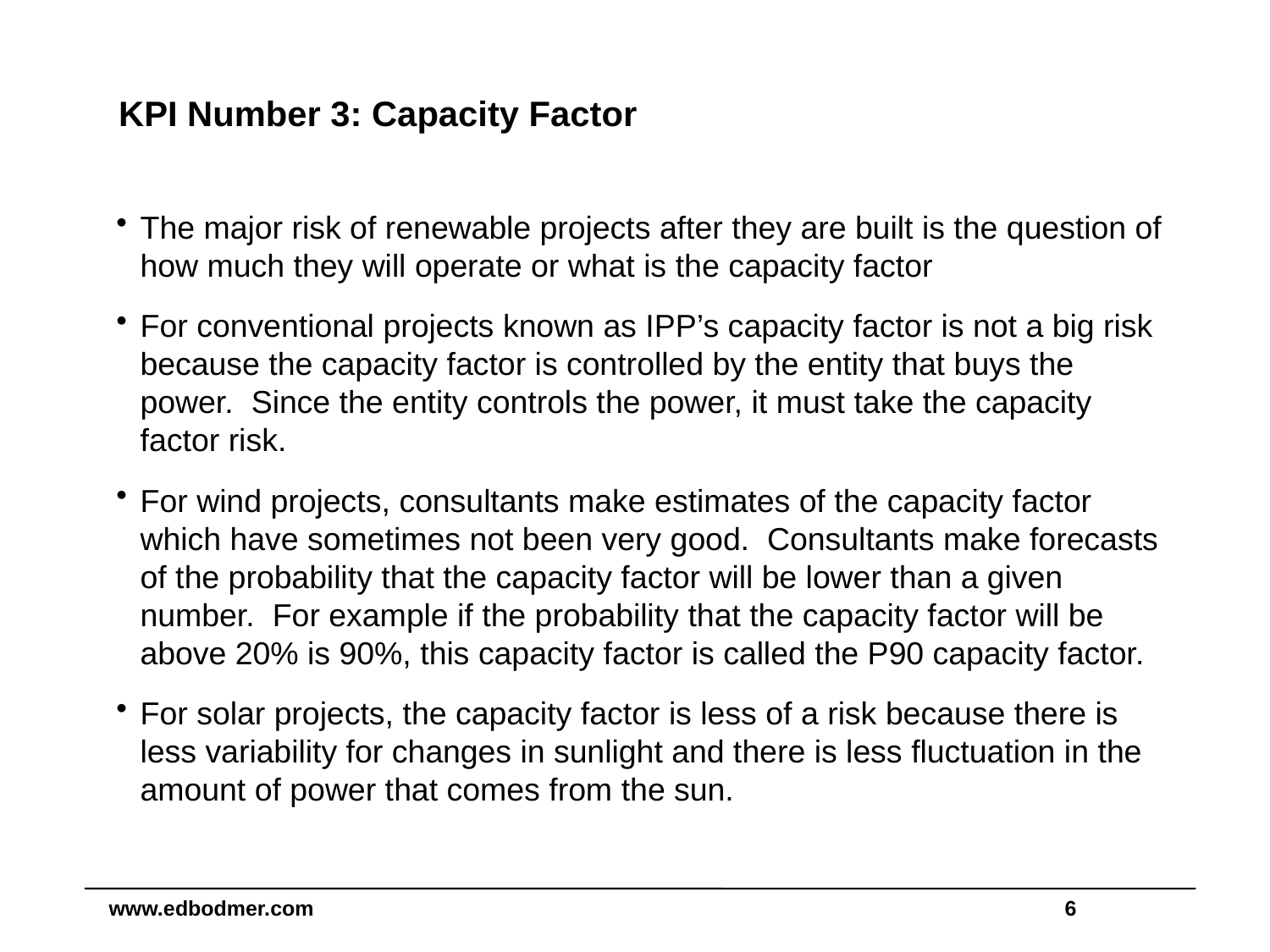

# KPI Number 3: Capacity Factor
The major risk of renewable projects after they are built is the question of how much they will operate or what is the capacity factor
For conventional projects known as IPP’s capacity factor is not a big risk because the capacity factor is controlled by the entity that buys the power.  Since the entity controls the power, it must take the capacity factor risk.
For wind projects, consultants make estimates of the capacity factor which have sometimes not been very good.  Consultants make forecasts of the probability that the capacity factor will be lower than a given number.  For example if the probability that the capacity factor will be above 20% is 90%, this capacity factor is called the P90 capacity factor.
For solar projects, the capacity factor is less of a risk because there is less variability for changes in sunlight and there is less fluctuation in the amount of power that comes from the sun.